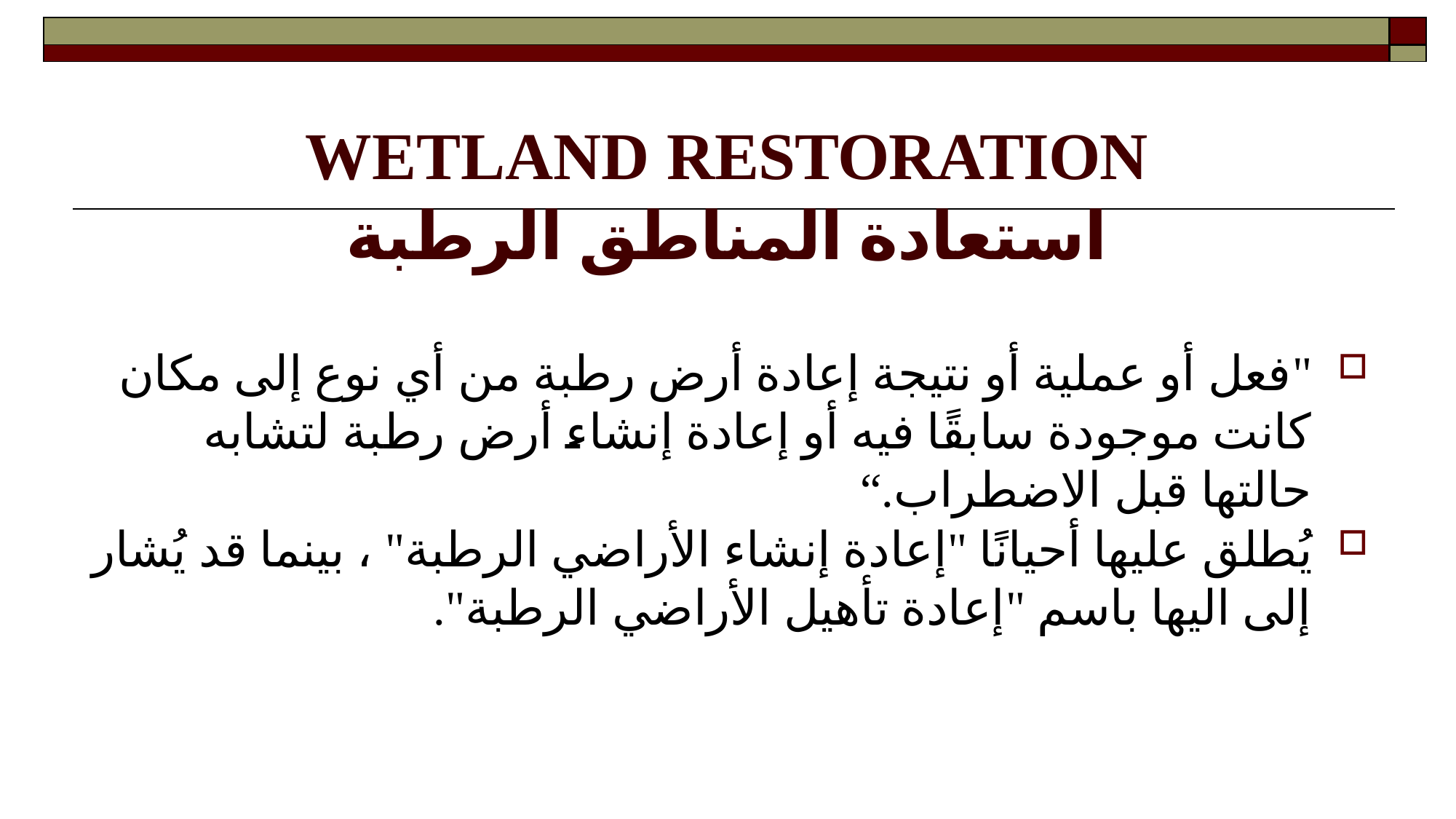

|  |  |
| --- | --- |
|  |  |
# WETLAND RESTORATION استعادة المناطق الرطبة

"فعل أو عملية أو نتيجة إعادة أرض رطبة من أي نوع إلى مكان كانت موجودة سابقًا فيه أو إعادة إنشاء أرض رطبة لتشابه حالتها قبل الاضطراب.“
يُطلق عليها أحيانًا "إعادة إنشاء الأراضي الرطبة" ، بينما قد يُشار إلى اليها باسم "إعادة تأهيل الأراضي الرطبة".